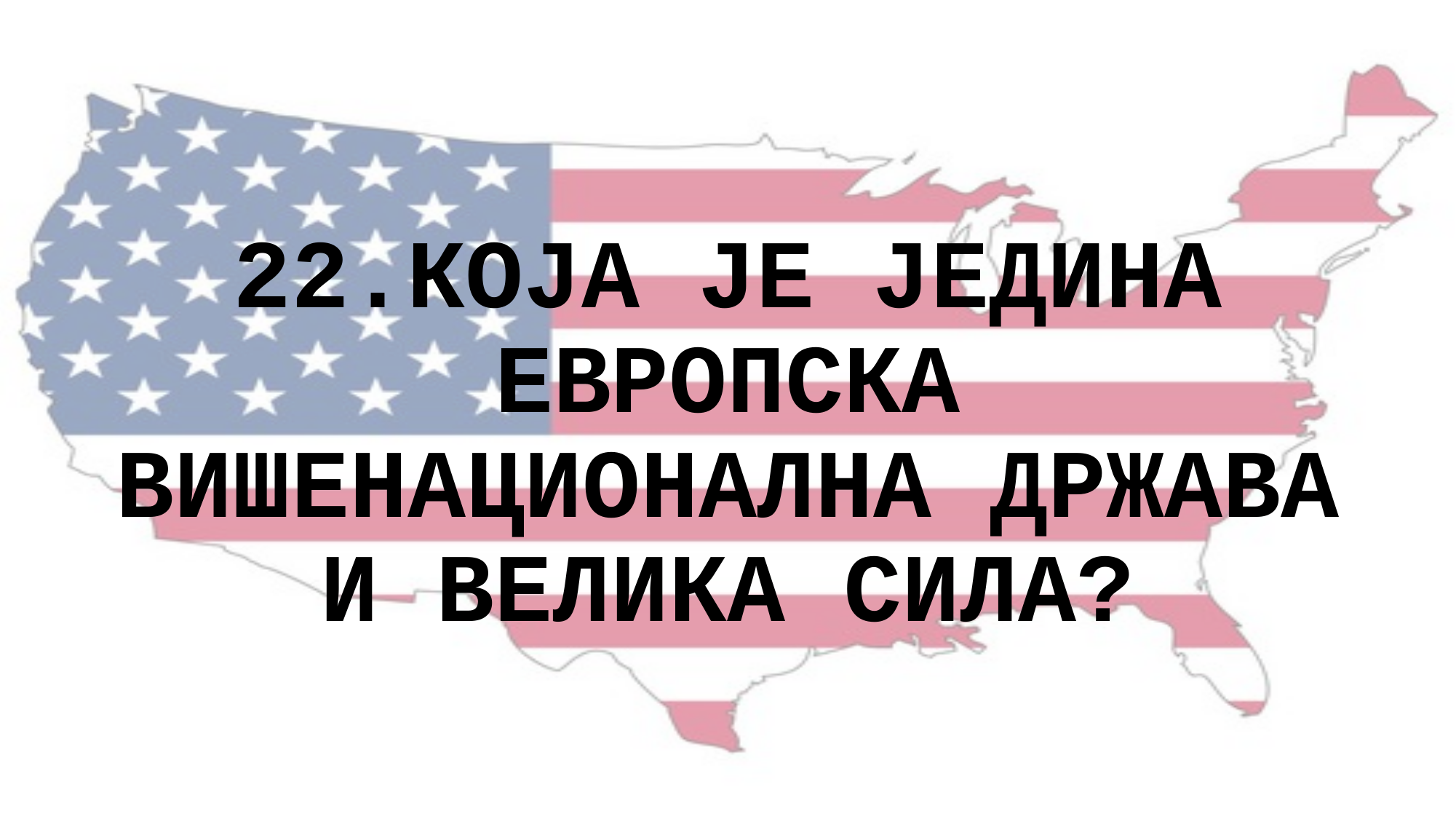

22.КОЈА ЈЕ ЈЕДИНА ЕВРОПСКА ВИШЕНАЦИОНАЛНА ДРЖАВА И ВЕЛИКА СИЛА?